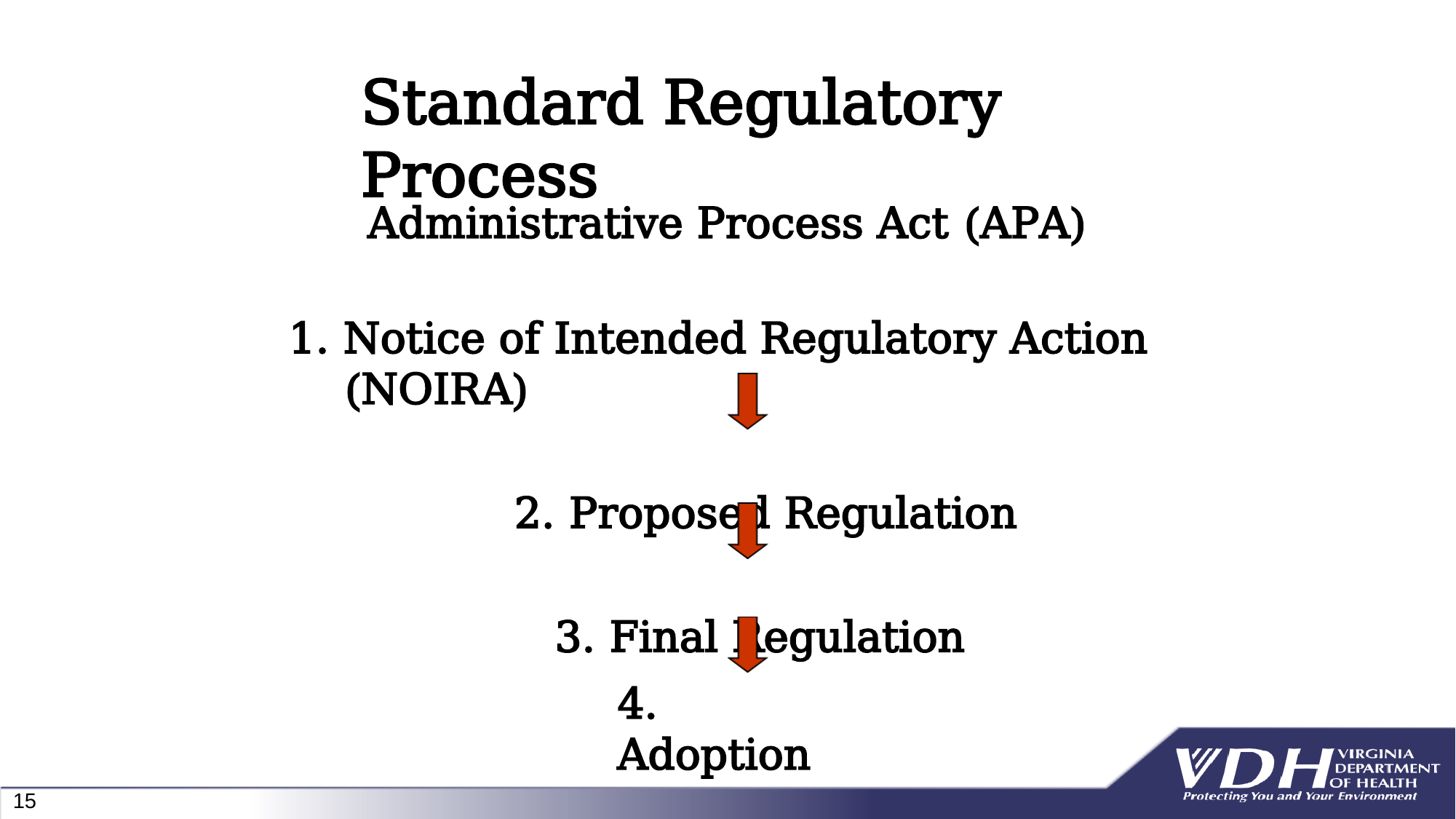

# Standard Regulatory Process
Administrative Process Act (APA)

Notice of Intended Regulatory Action (NOIRA)

Proposed Regulation

Final Regulation

4.	Adoption
15